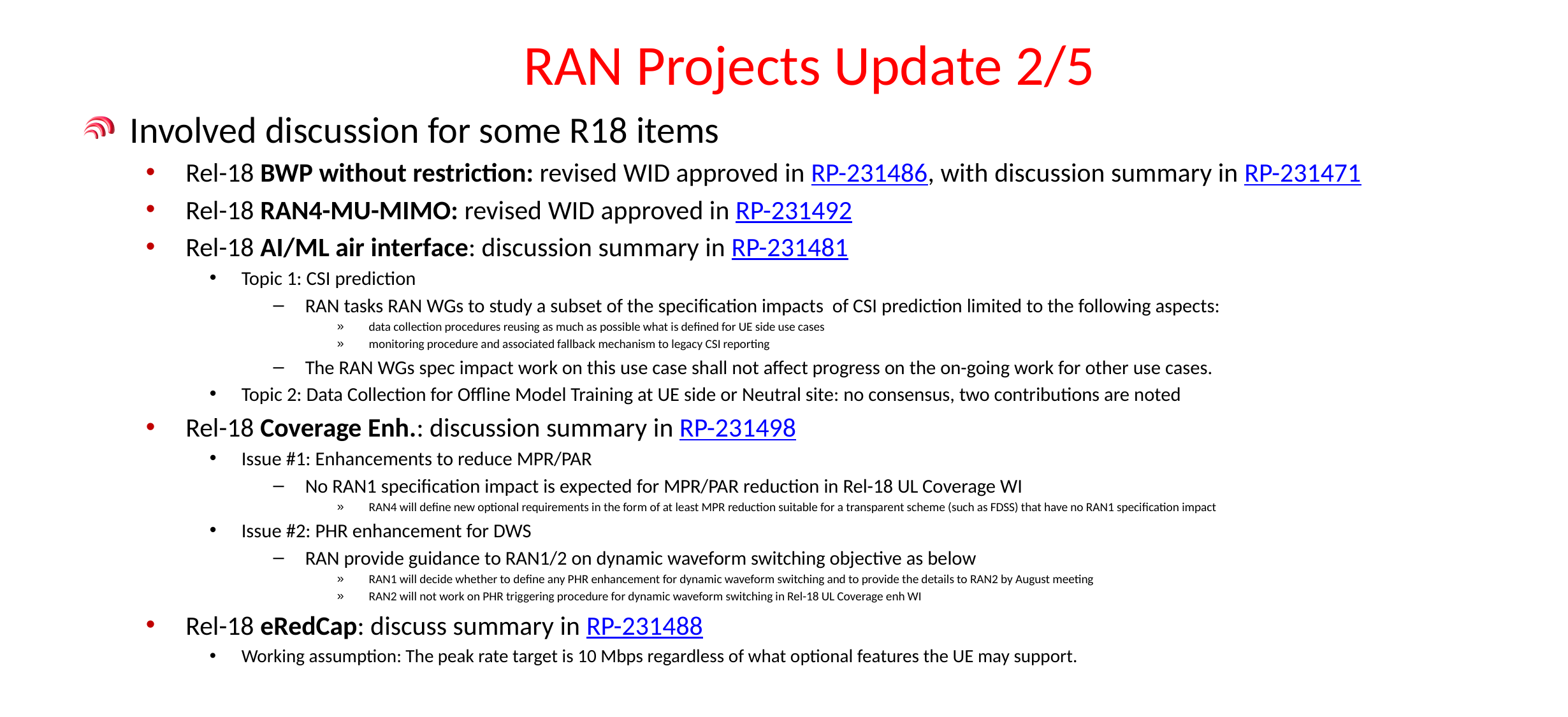

# RAN Projects Update 2/5
Involved discussion for some R18 items
Rel-18 BWP without restriction: revised WID approved in RP-231486, with discussion summary in RP-231471
Rel-18 RAN4-MU-MIMO: revised WID approved in RP-231492
Rel-18 AI/ML air interface: discussion summary in RP-231481
Topic 1: CSI prediction
RAN tasks RAN WGs to study a subset of the specification impacts  of CSI prediction limited to the following aspects:
data collection procedures reusing as much as possible what is defined for UE side use cases
monitoring procedure and associated fallback mechanism to legacy CSI reporting
The RAN WGs spec impact work on this use case shall not affect progress on the on-going work for other use cases.
Topic 2: Data Collection for Offline Model Training at UE side or Neutral site: no consensus, two contributions are noted
Rel-18 Coverage Enh.: discussion summary in RP-231498
Issue #1: Enhancements to reduce MPR/PAR
No RAN1 specification impact is expected for MPR/PAR reduction in Rel-18 UL Coverage WI
RAN4 will define new optional requirements in the form of at least MPR reduction suitable for a transparent scheme (such as FDSS) that have no RAN1 specification impact
Issue #2: PHR enhancement for DWS
RAN provide guidance to RAN1/2 on dynamic waveform switching objective as below
RAN1 will decide whether to define any PHR enhancement for dynamic waveform switching and to provide the details to RAN2 by August meeting
RAN2 will not work on PHR triggering procedure for dynamic waveform switching in Rel-18 UL Coverage enh WI
Rel-18 eRedCap: discuss summary in RP-231488
Working assumption: The peak rate target is 10 Mbps regardless of what optional features the UE may support.